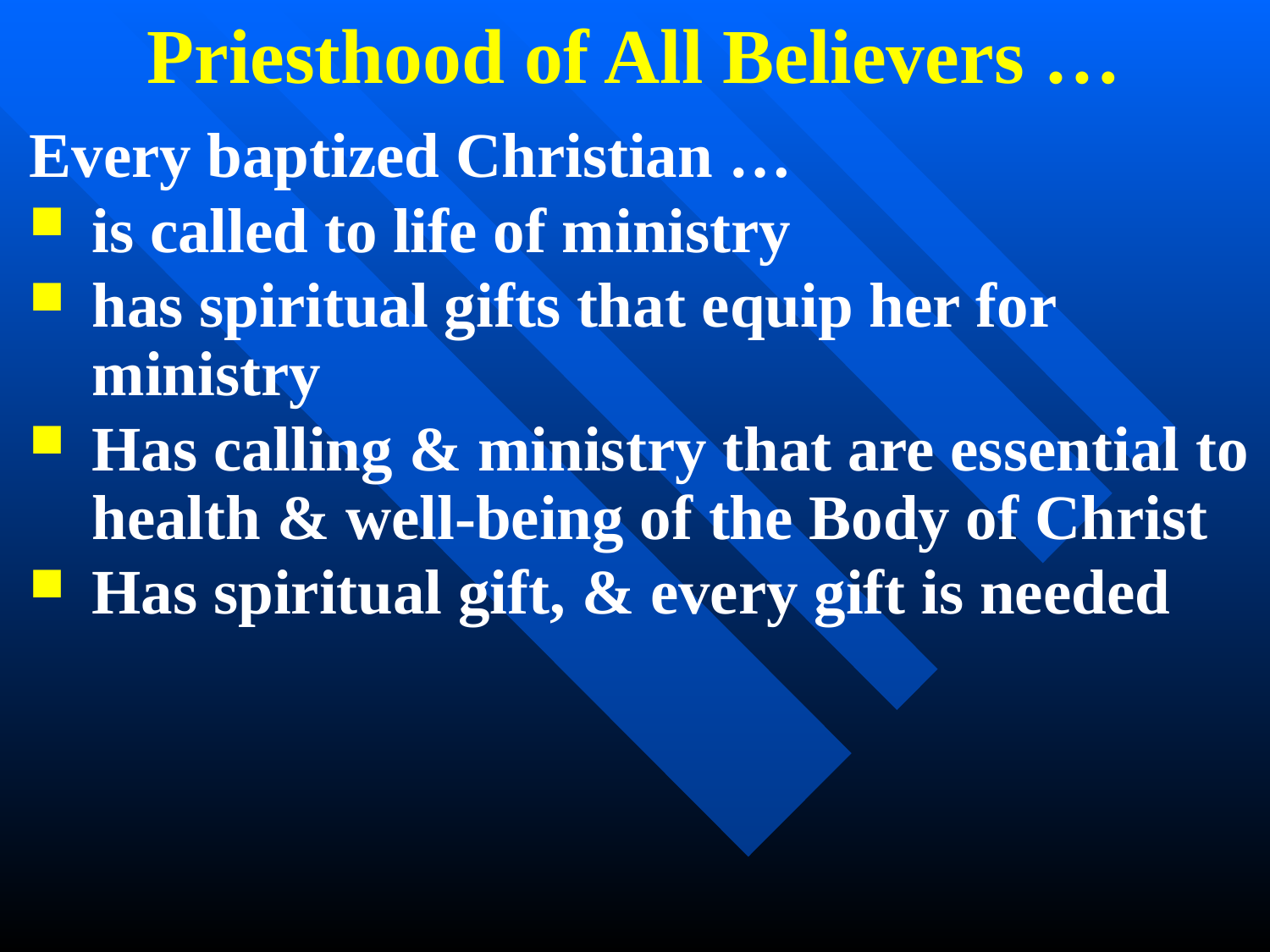

Priesthood of All Believers …
Every baptized Christian …
is called to life of ministry
has spiritual gifts that equip her for ministry
Has calling & ministry that are essential to health & well-being of the Body of Christ
Has spiritual gift, & every gift is needed